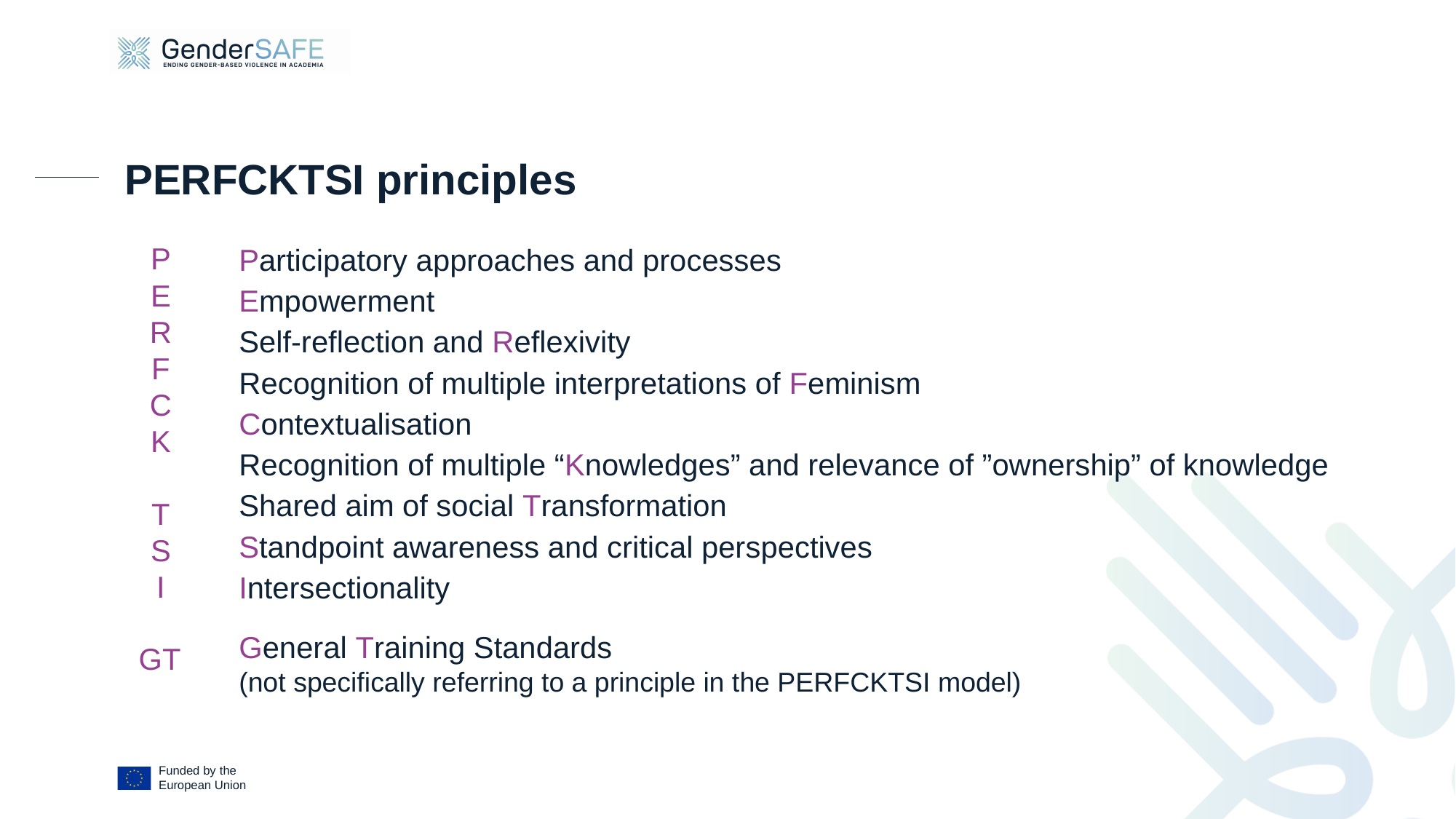

# PERFCKTSI principles​
P
E
R
F
C
K

T
S
I
Participatory approaches and processes
Empowerment
Self-reflection and Reflexivity
Recognition of multiple interpretations of Feminism
Contextualisation
Recognition of multiple “Knowledges” and relevance of ”ownership” of knowledge
Shared aim of social Transformation
Standpoint awareness and critical perspectives
Intersectionality
General Training Standards
(not specifically referring to a principle in the PERFCKTSI model)
GT